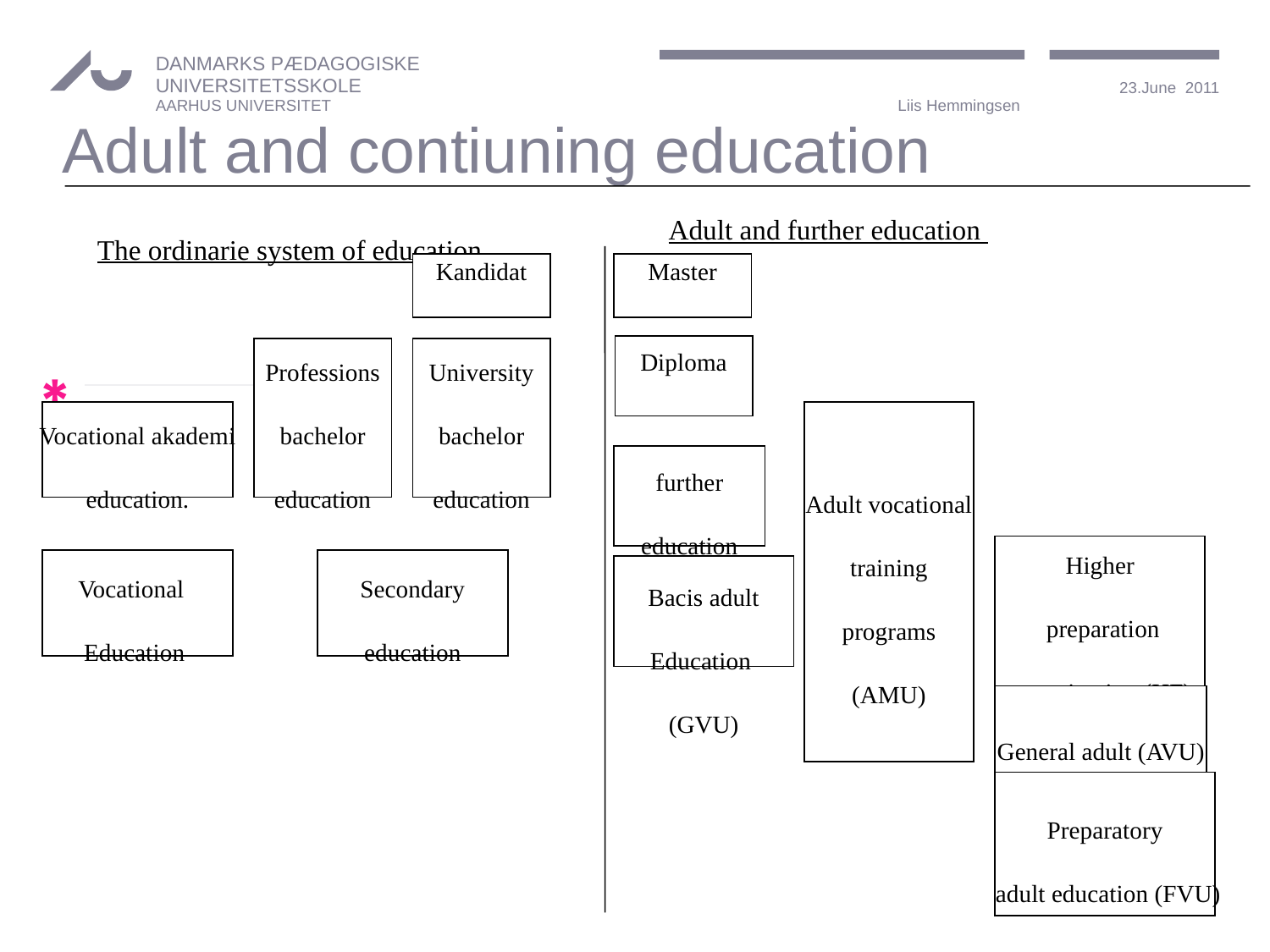

# Adult and contiuning education
Adult and further education

The ordinarie system of education

Kandidat

Master

Diploma

Professions
bachelor
education
University
bachelor
education
Vocational akademi
education.
Adult vocational
 training
programs
(AMU)
further
 education
Higher
 preparation
 examination (HF)
Vocational
Education
Secondary
education

 Bacis adult
Education
(GVU)
General adult (AVU)

Preparatory
 adult education (FVU)